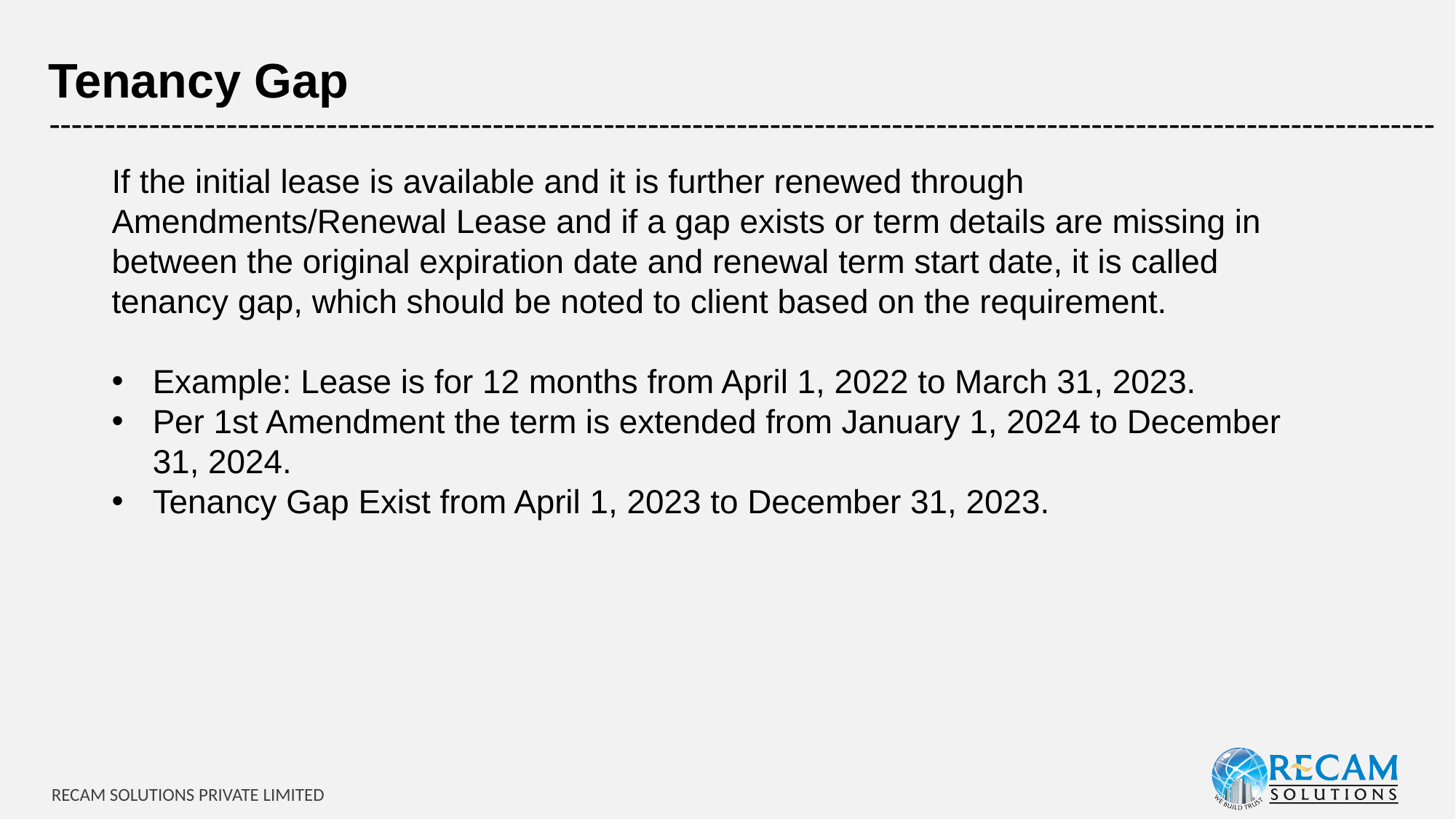

Tenancy Gap
-----------------------------------------------------------------------------------------------------------------------------
If the initial lease is available and it is further renewed through Amendments/Renewal Lease and if a gap exists or term details are missing in between the original expiration date and renewal term start date, it is called tenancy gap, which should be noted to client based on the requirement.

Example: Lease is for 12 months from April 1, 2022 to March 31, 2023.
Per 1st Amendment the term is extended from January 1, 2024 to December 31, 2024.
Tenancy Gap Exist from April 1, 2023 to December 31, 2023.

RECAM SOLUTIONS PRIVATE LIMITED